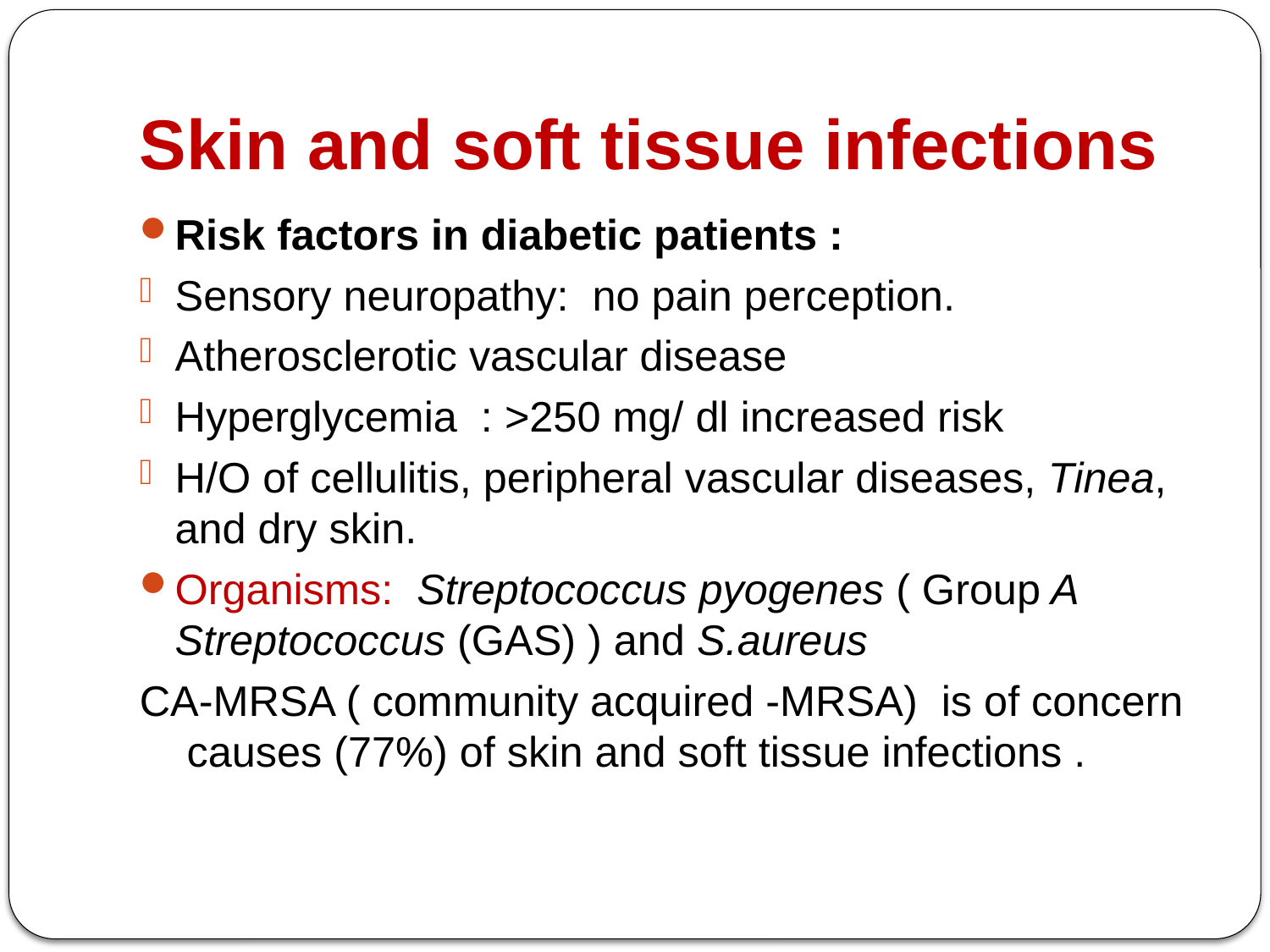

# Skin and soft tissue infections
Risk factors in diabetic patients :
Sensory neuropathy:  no pain perception.
Atherosclerotic vascular disease
Hyperglycemia  : >250 mg/ dl increased risk
H/O of cellulitis, peripheral vascular diseases, Tinea, and dry skin.
Organisms:  Streptococcus pyogenes ( Group A Streptococcus (GAS) ) and S.aureus
CA-MRSA ( community acquired -MRSA)  is of concern  causes (77%) of skin and soft tissue infections .